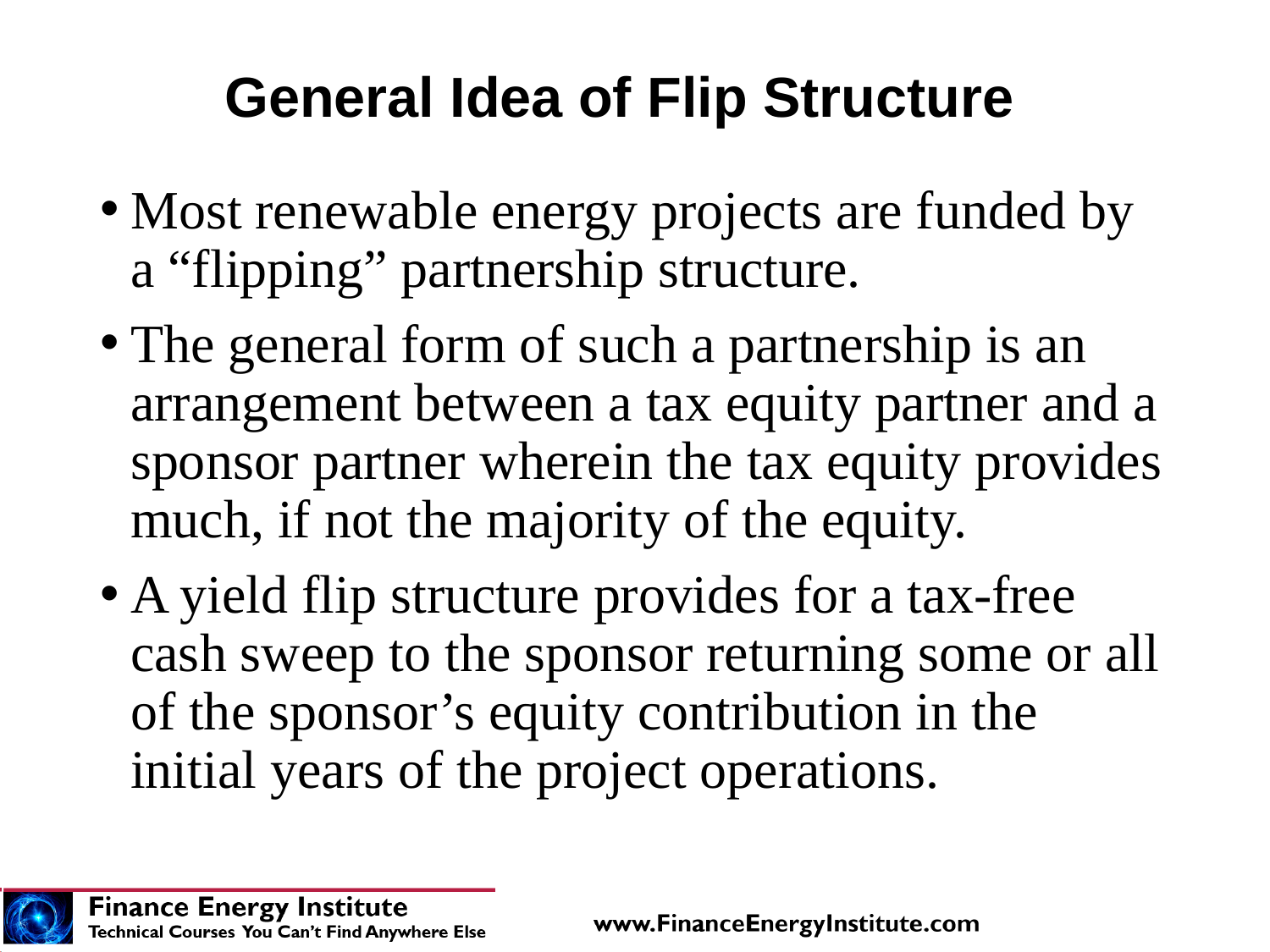

# General Idea of Flip Structure
Most renewable energy projects are funded by a “flipping” partnership structure.
The general form of such a partnership is an arrangement between a tax equity partner and a sponsor partner wherein the tax equity provides much, if not the majority of the equity.
A yield flip structure provides for a tax-free cash sweep to the sponsor returning some or all of the sponsor’s equity contribution in the initial years of the project operations.